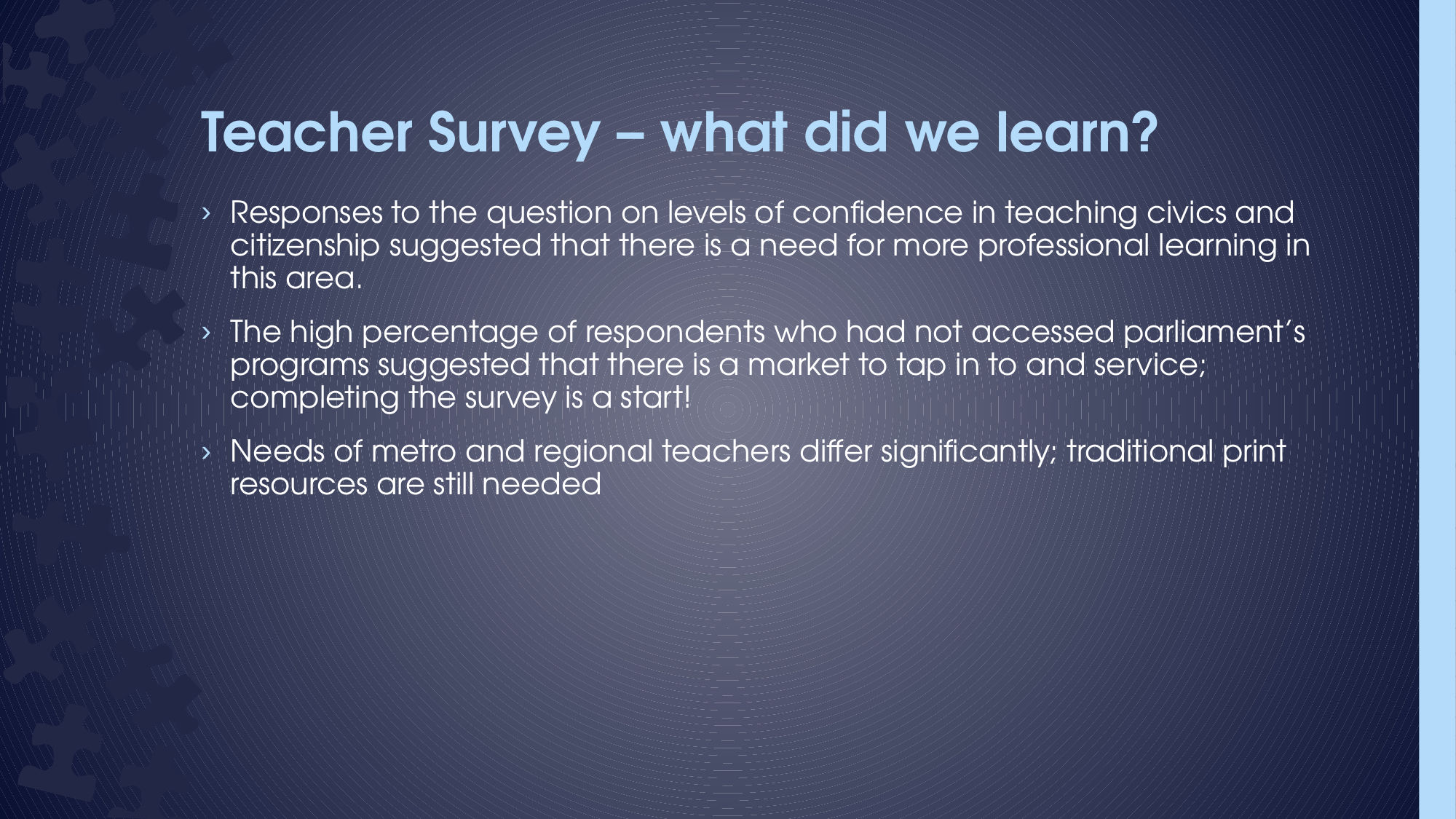

# Teacher Survey – what did we learn?
Responses to the question on levels of confidence in teaching civics and citizenship suggested that there is a need for more professional learning in this area.
The high percentage of respondents who had not accessed parliament’s programs suggested that there is a market to tap in to and service; completing the survey is a start!
Needs of metro and regional teachers differ significantly; traditional print resources are still needed